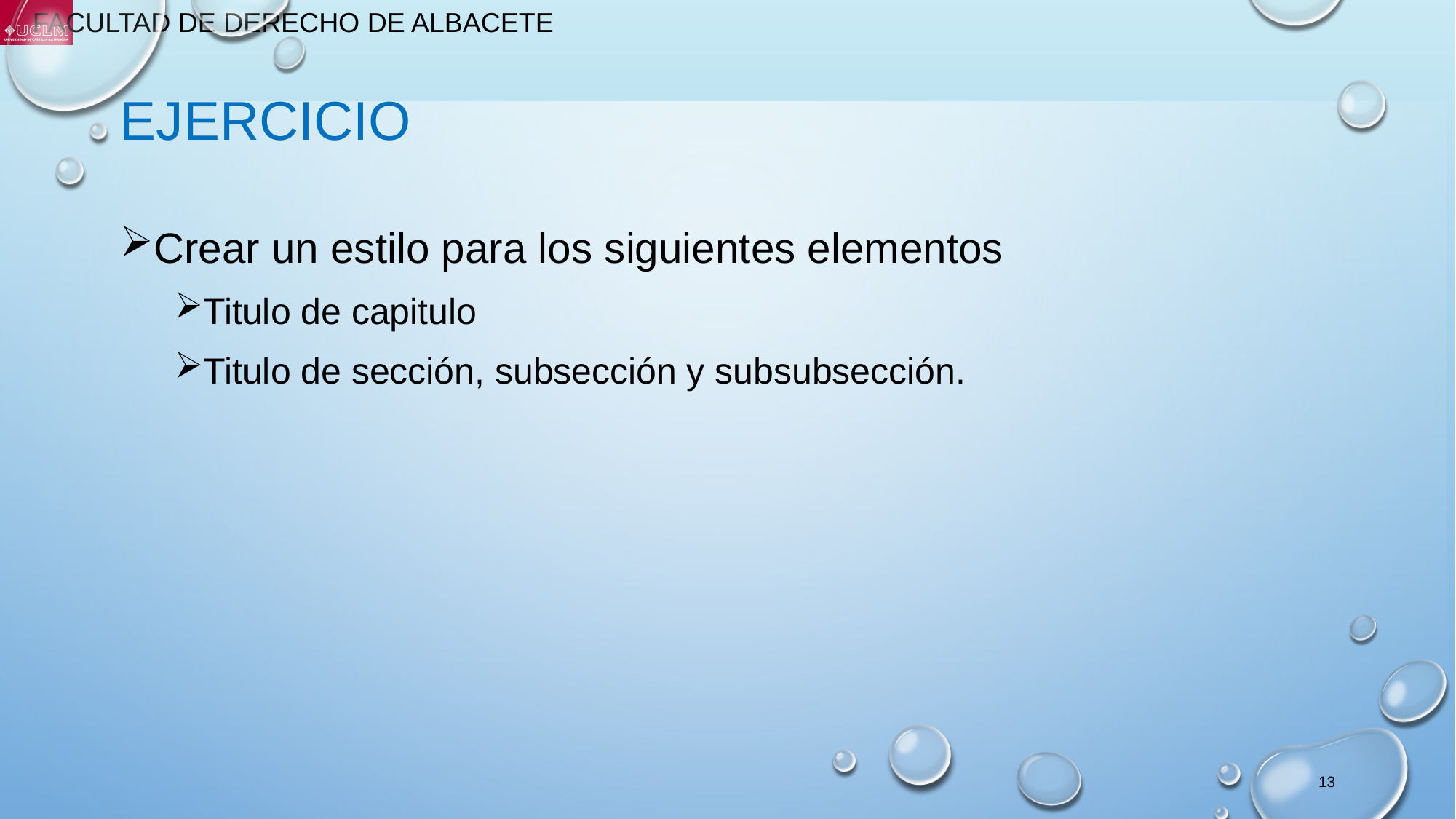

# EJERCICIO
Crear un estilo para los siguientes elementos
Titulo de capitulo
Titulo de sección, subsección y subsubsección.
13